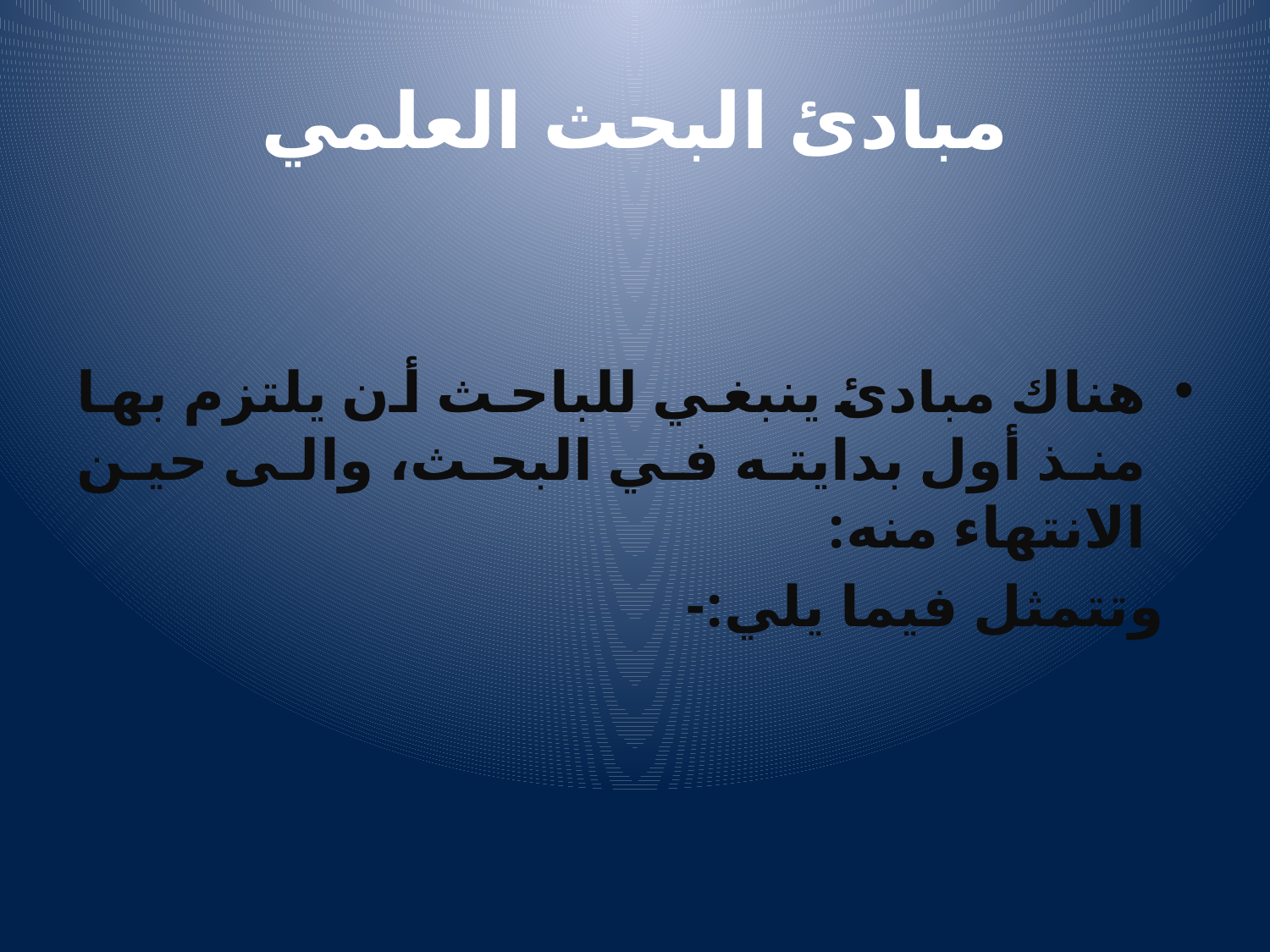

# مبادئ البحث العلمي
هناك مبادئ ينبغي للباحث أن يلتزم بها منذ أول بدايته في البحث، والى حين الانتهاء منه:
  وتتمثل فيما يلي:-